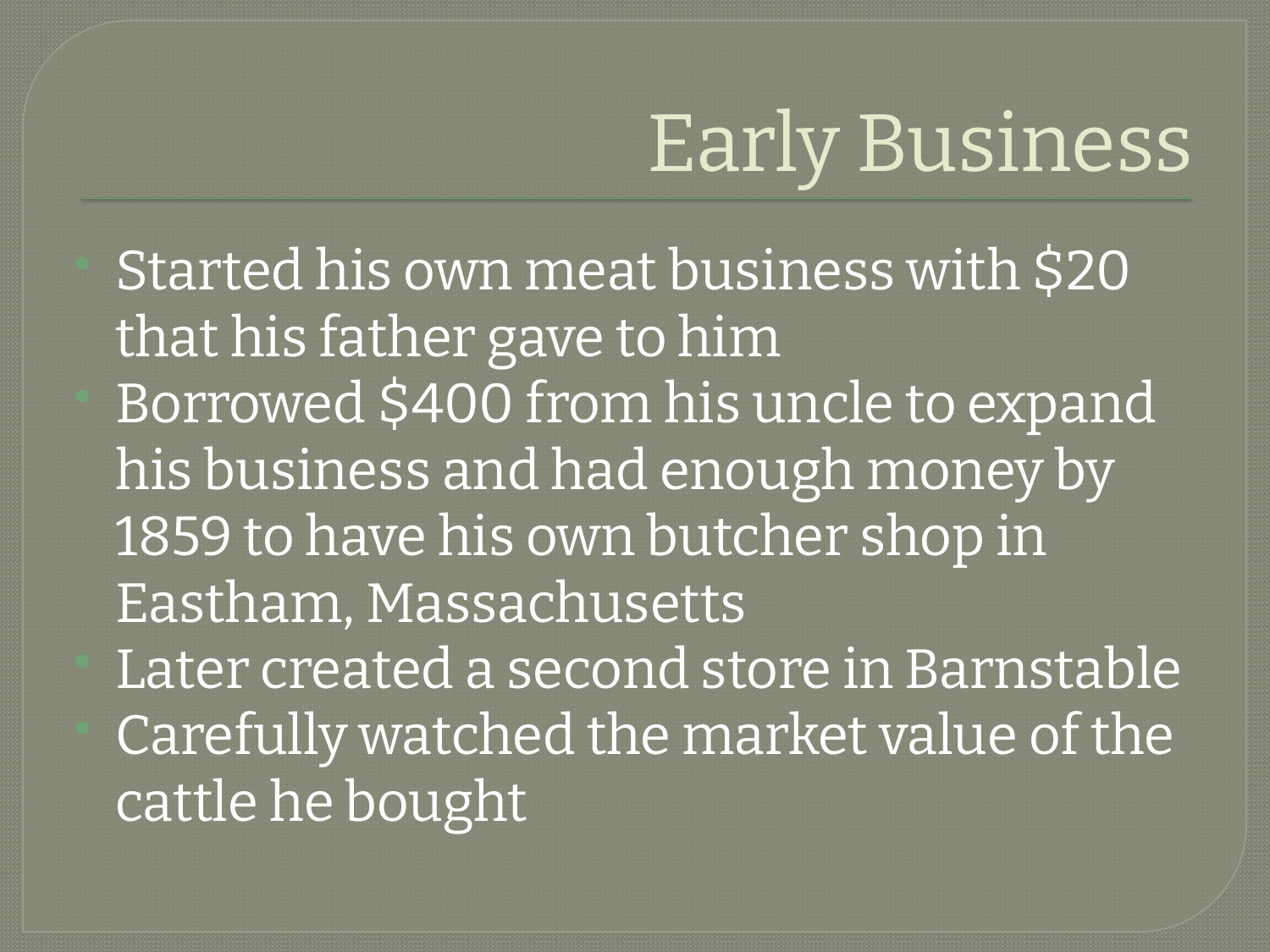

# Early Business
Started his own meat business with $20 that his father gave to him
Borrowed $400 from his uncle to expand his business and had enough money by 1859 to have his own butcher shop in Eastham, Massachusetts
Later created a second store in Barnstable
Carefully watched the market value of the cattle he bought